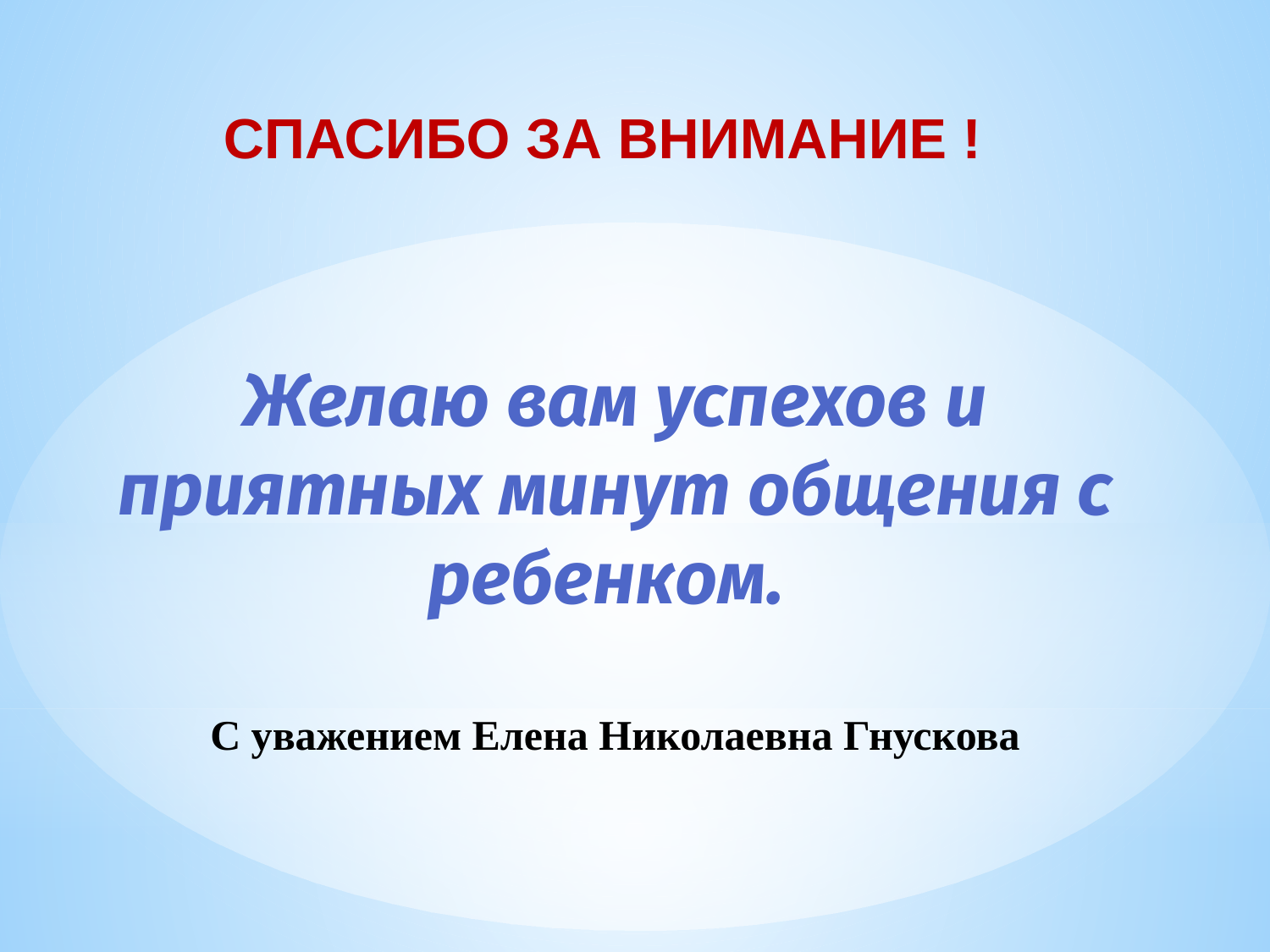

СПАСИБО ЗА ВНИМАНИЕ !
# Желаю вам успехов и приятных минут общения с ребенком. С уважением Елена Николаевна Гнускова